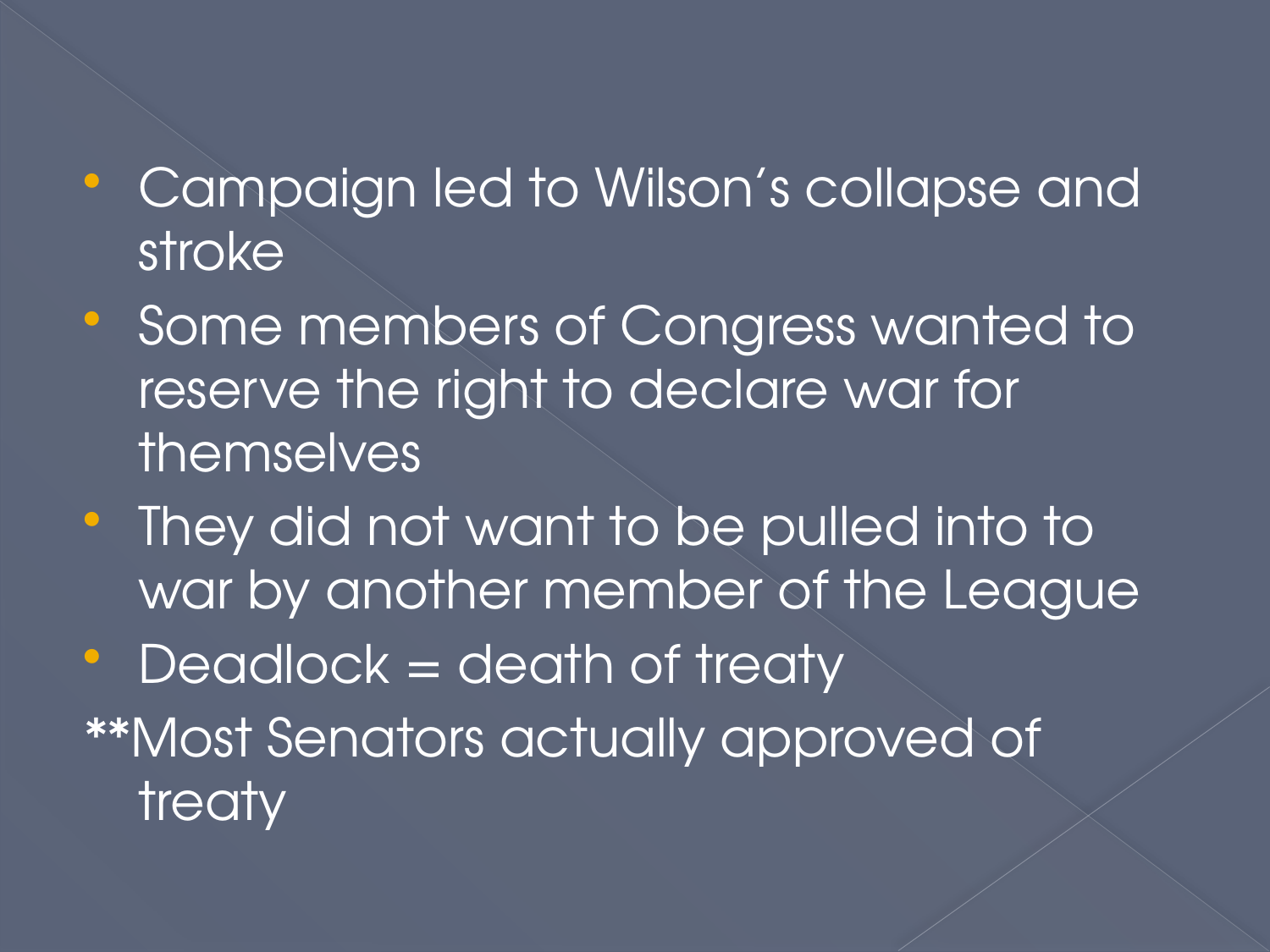

#
Campaign led to Wilson’s collapse and stroke
Some members of Congress wanted to reserve the right to declare war for themselves
They did not want to be pulled into to war by another member of the League
Deadlock = death of treaty
**Most Senators actually approved of treaty